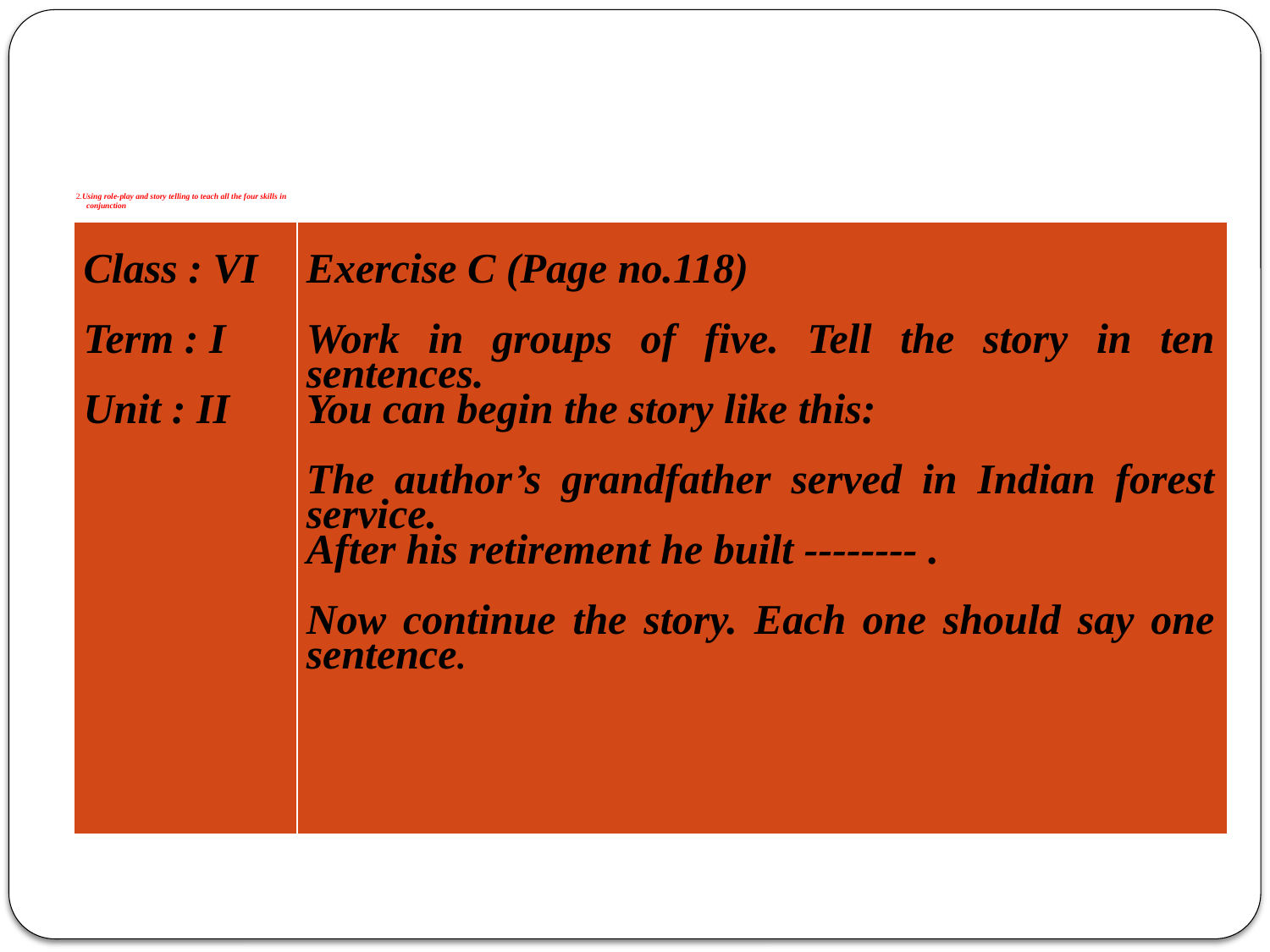

# 2.Using role-play and story telling to teach all the four skills in conjunction
| Class : VI Term : I Unit : II | Exercise C (Page no.118) Work in groups of five. Tell the story in ten sentences. You can begin the story like this: The author’s grandfather served in Indian forest service. After his retirement he built -------- . Now continue the story. Each one should say one sentence. |
| --- | --- |